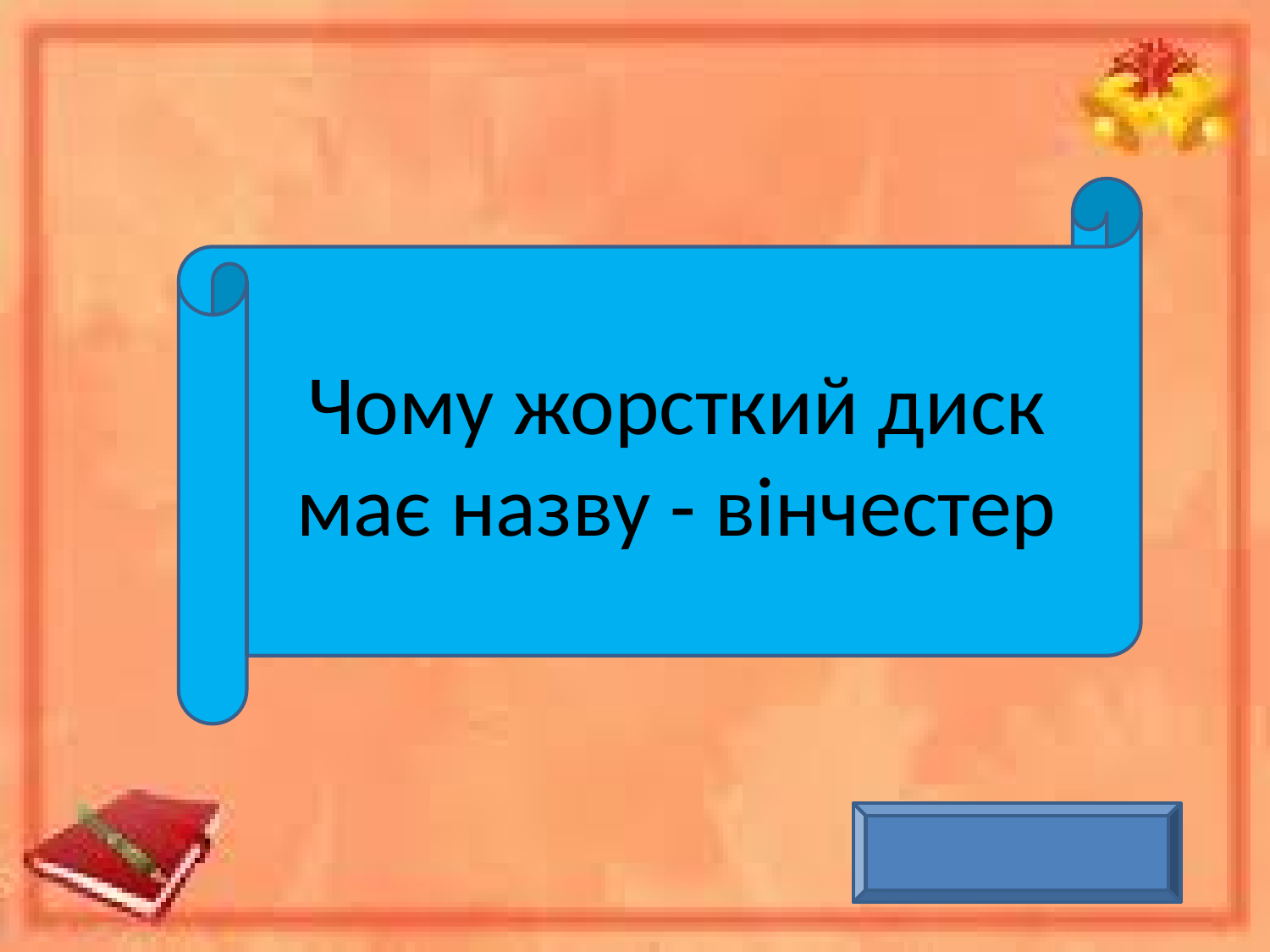

Чому жорсткий диск має назву - вінчестер